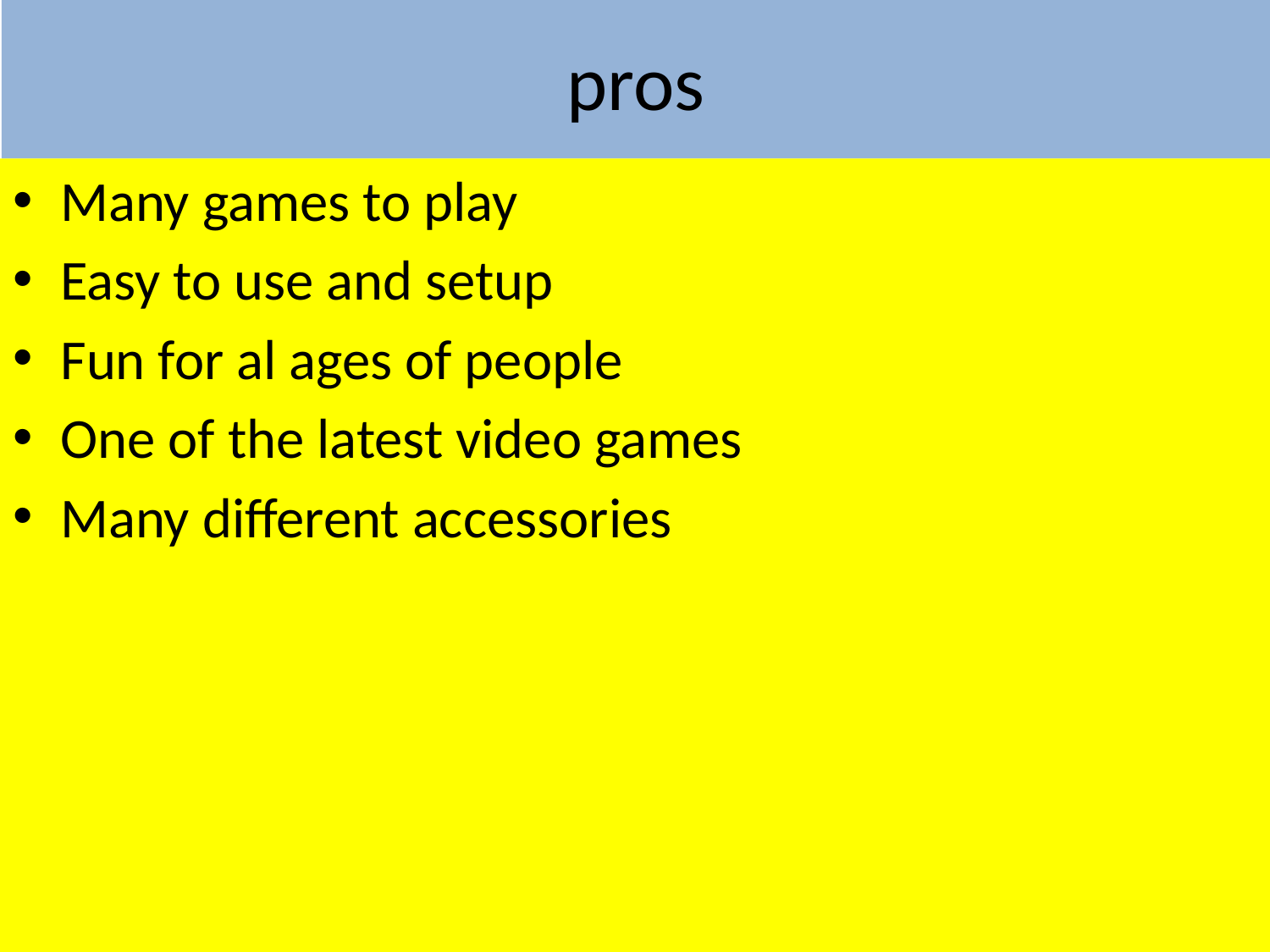

# pros
Many games to play
Easy to use and setup
Fun for al ages of people
One of the latest video games
Many different accessories